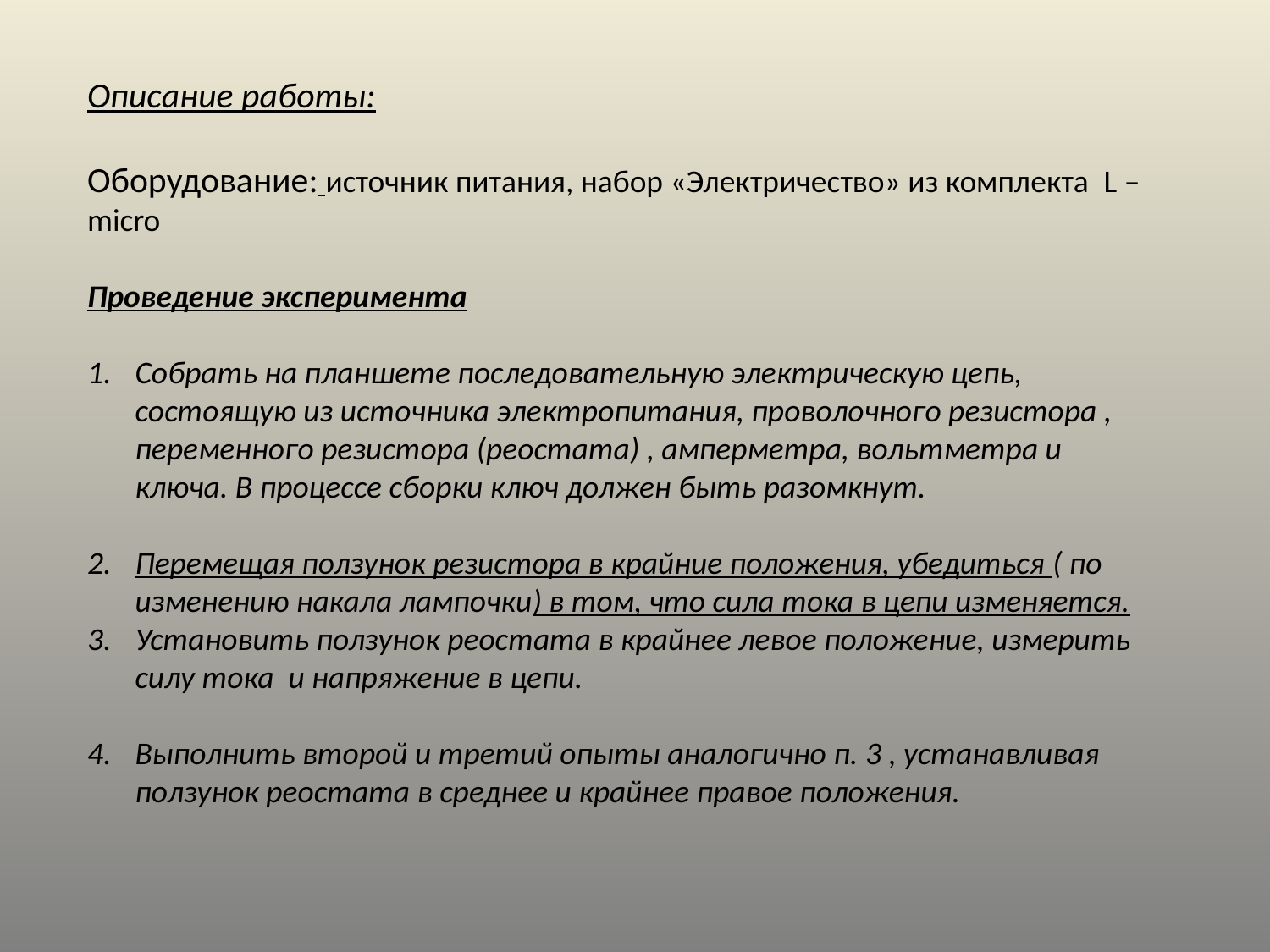

Описание работы:

Оборудование: источник питания, набор «Электричество» из комплекта  L – micro

Проведение эксперимента

Собрать на планшете последовательную электрическую цепь, состоящую из источника электропитания, проволочного резистора , переменного резистора (реостата) , амперметра, вольтметра и ключа. В процессе сборки ключ должен быть разомкнут.

Перемещая ползунок резистора в крайние положения, убедиться ( по изменению накала лампочки) в том, что сила тока в цепи изменяется.
Установить ползунок реостата в крайнее левое положение, измерить силу тока  и напряжение в цепи.

Выполнить второй и третий опыты аналогично п. 3 , устанавливая ползунок реостата в среднее и крайнее правое положения.